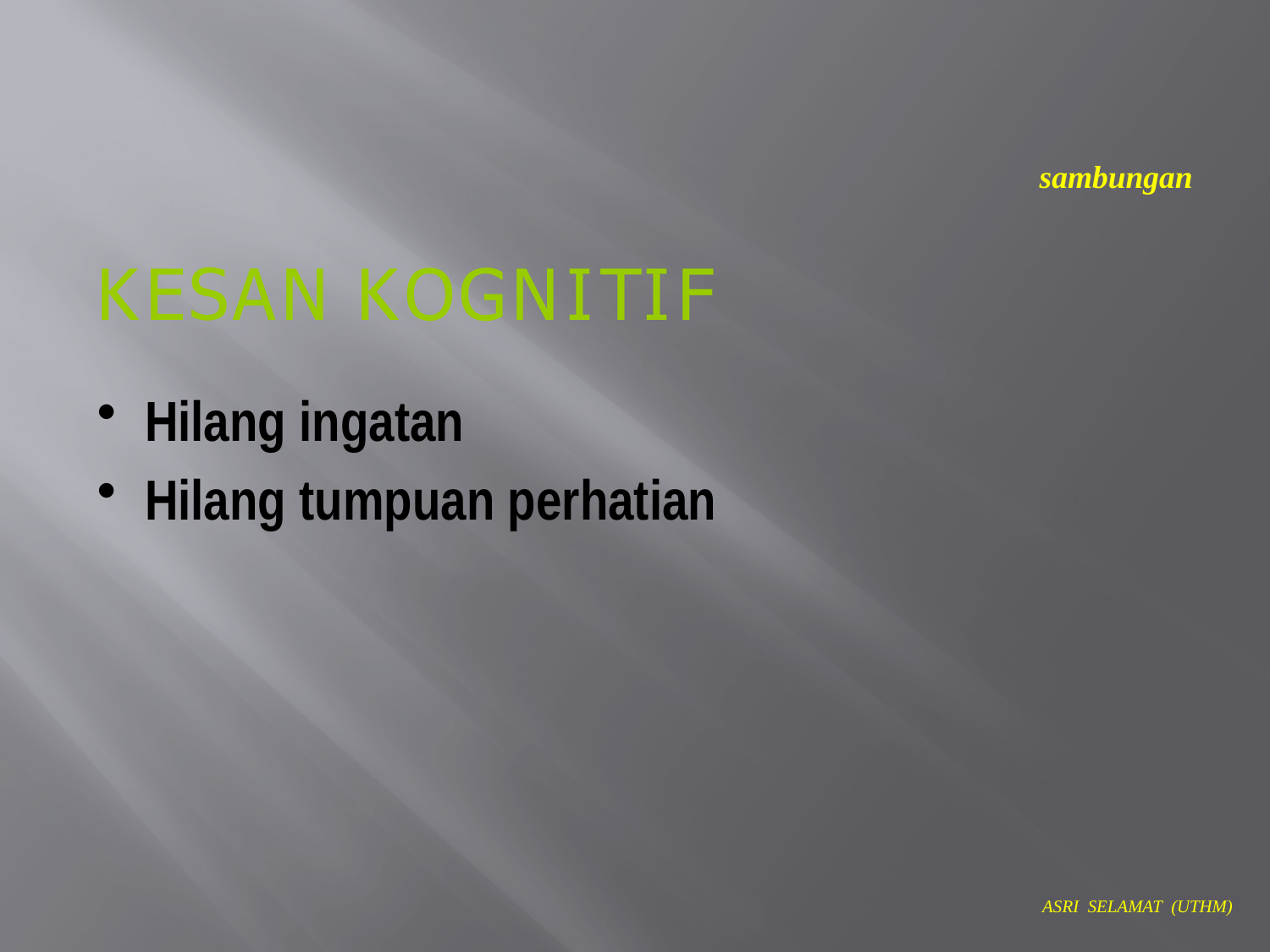

sambungan
KESAN KOGNITIF

Hilang ingatan
Hilang tumpuan perhatian
ASRI  SELAMAT  (UTHM)